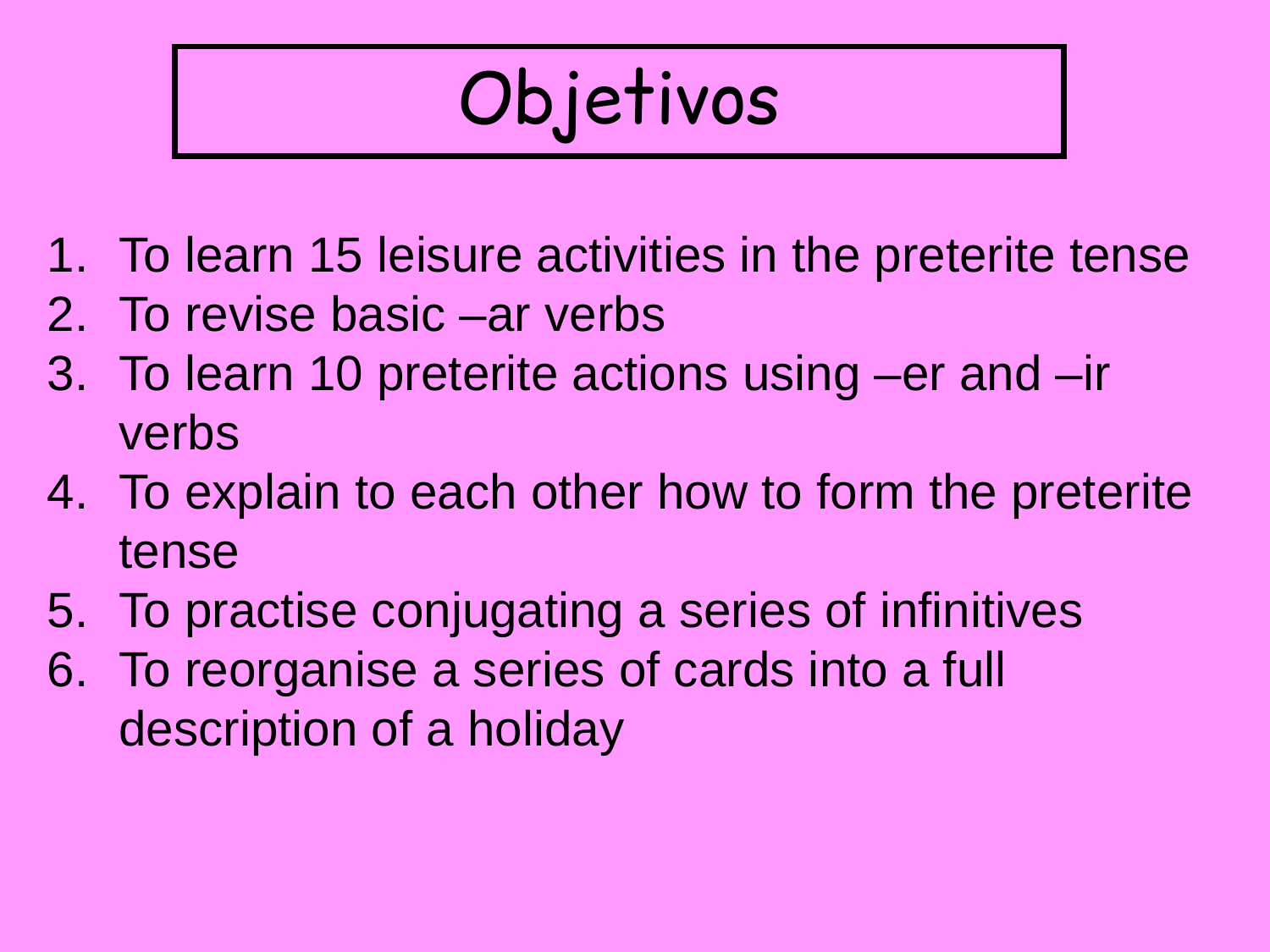

Objetivos
To learn 15 leisure activities in the preterite tense
To revise basic –ar verbs
To learn 10 preterite actions using –er and –ir verbs
To explain to each other how to form the preterite tense
To practise conjugating a series of infinitives
To reorganise a series of cards into a full description of a holiday